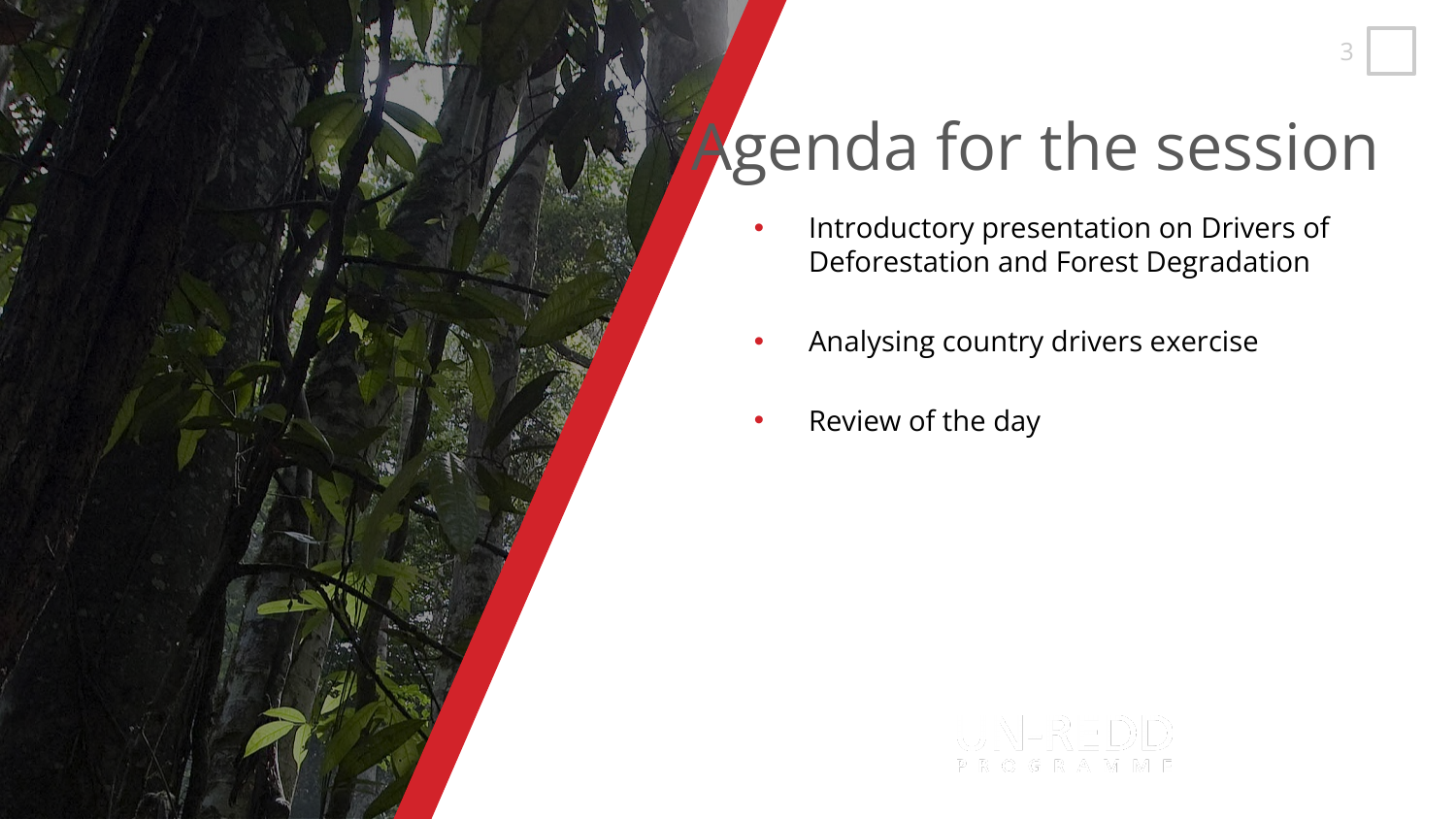

Introductory presentation on Drivers of Deforestation and Forest Degradation

Analysing country drivers exercise

Review of the day